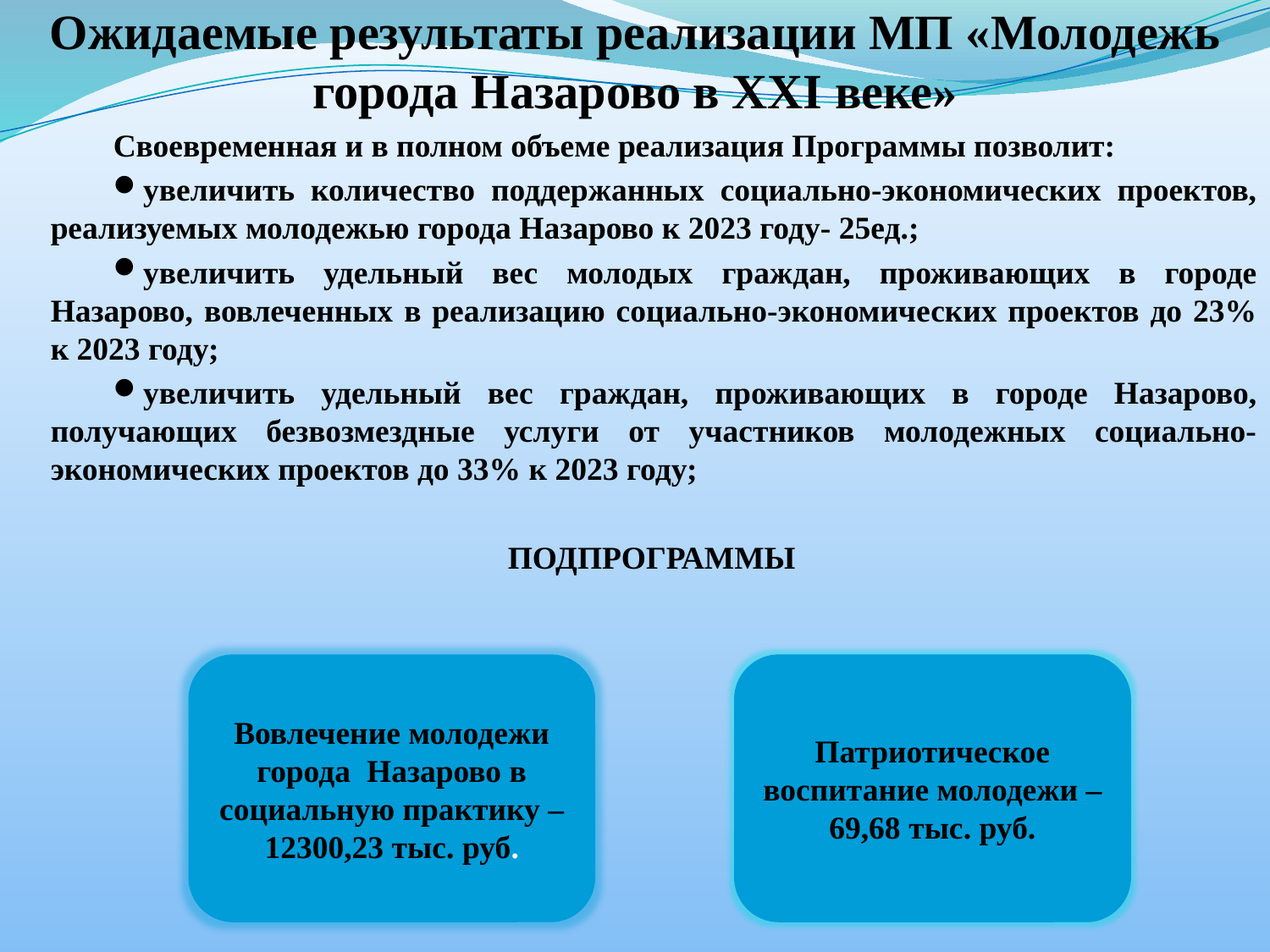

# Ожидаемые результаты реализации МП «Молодежь города Назарово в XXI веке»
Своевременная и в полном объеме реализация Программы позволит:
увеличить количество поддержанных социально-экономических проектов, реализуемых молодежью города Назарово к 2023 году- 25ед.;
увеличить удельный вес молодых граждан, проживающих в городе Назарово, вовлеченных в реализацию социально-экономических проектов до 23% к 2023 году;
увеличить удельный вес граждан, проживающих в городе Назарово, получающих безвозмездные услуги от участников молодежных социально-экономических проектов до 33% к 2023 году;

                                                         ПОДПРОГРАММЫ
Вовлечение молодежи города  Назарово в социальную практику – 12300,23 тыс. руб.
Патриотическое воспитание молодежи – 69,68 тыс. руб.